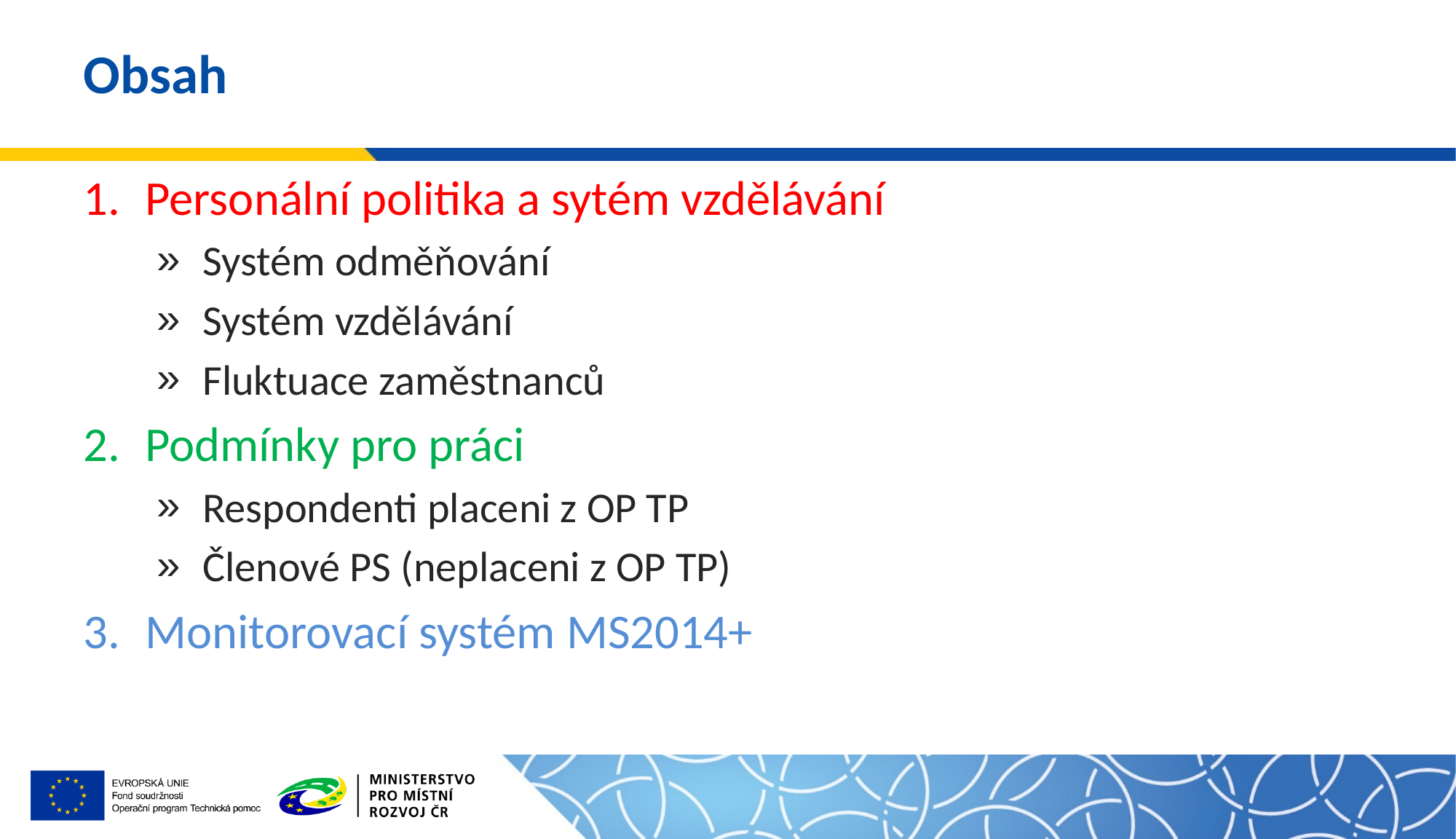

# Obsah
Personální politika a sytém vzdělávání
Systém odměňování
Systém vzdělávání
Fluktuace zaměstnanců
Podmínky pro práci
Respondenti placeni z OP TP
Členové PS (neplaceni z OP TP)
Monitorovací systém MS2014+